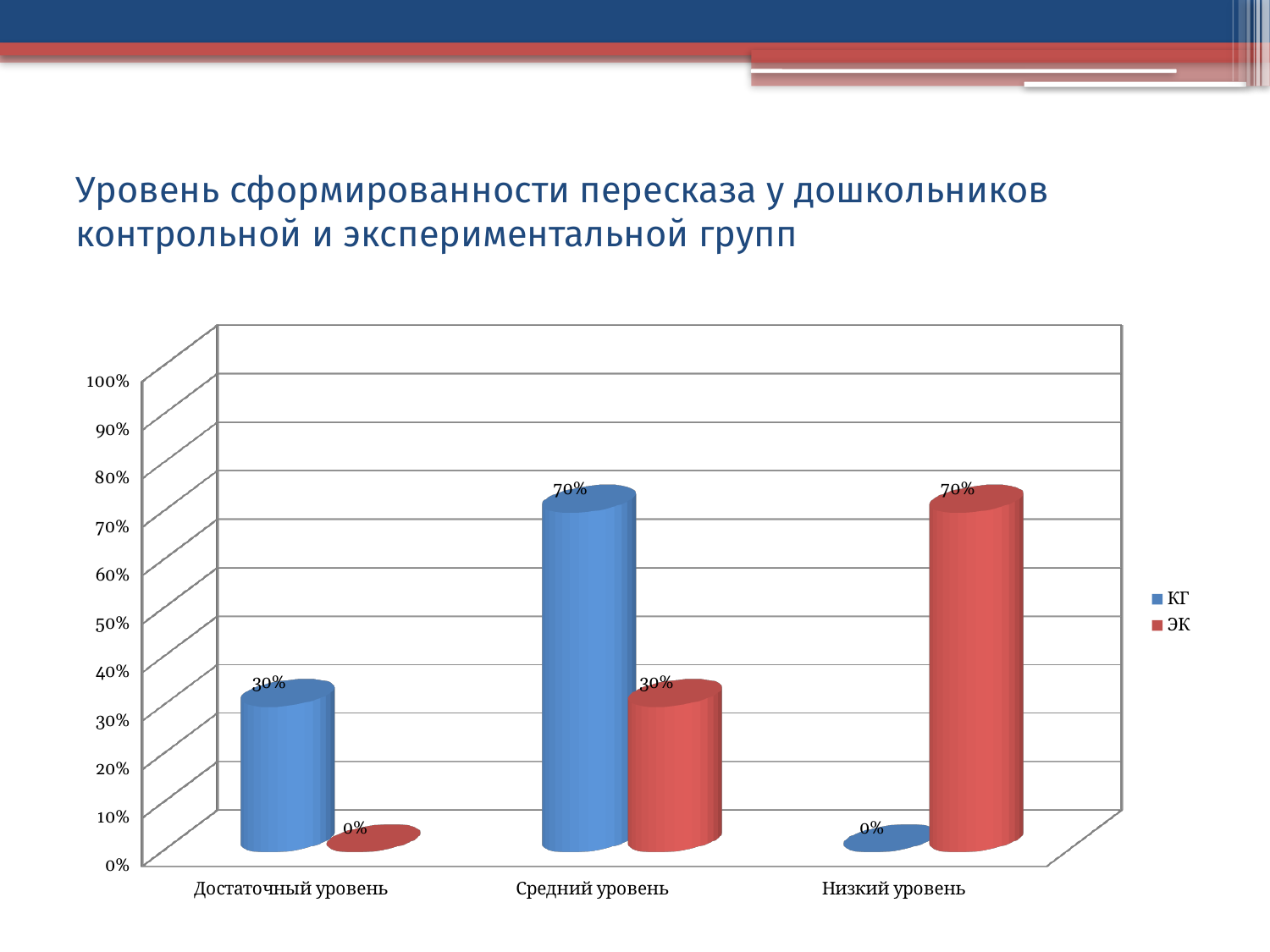

# Уровень сформированности пересказа у дошкольников контрольной и экспериментальной групп

[unsupported chart]